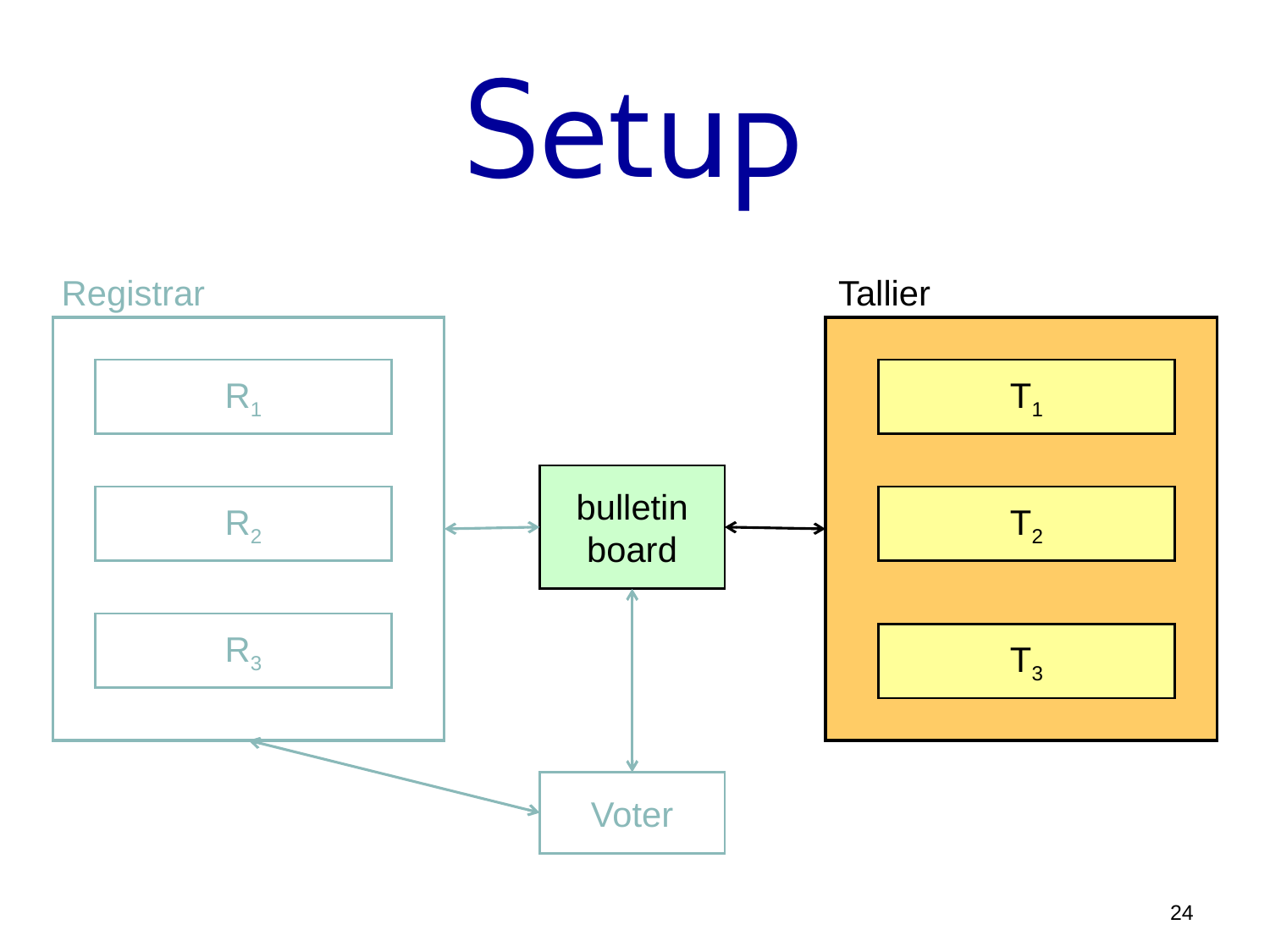

# Setup
Registrar
Tallier

R1
T1
bulletin
board
R2
T2
R3
T3
Voter
24